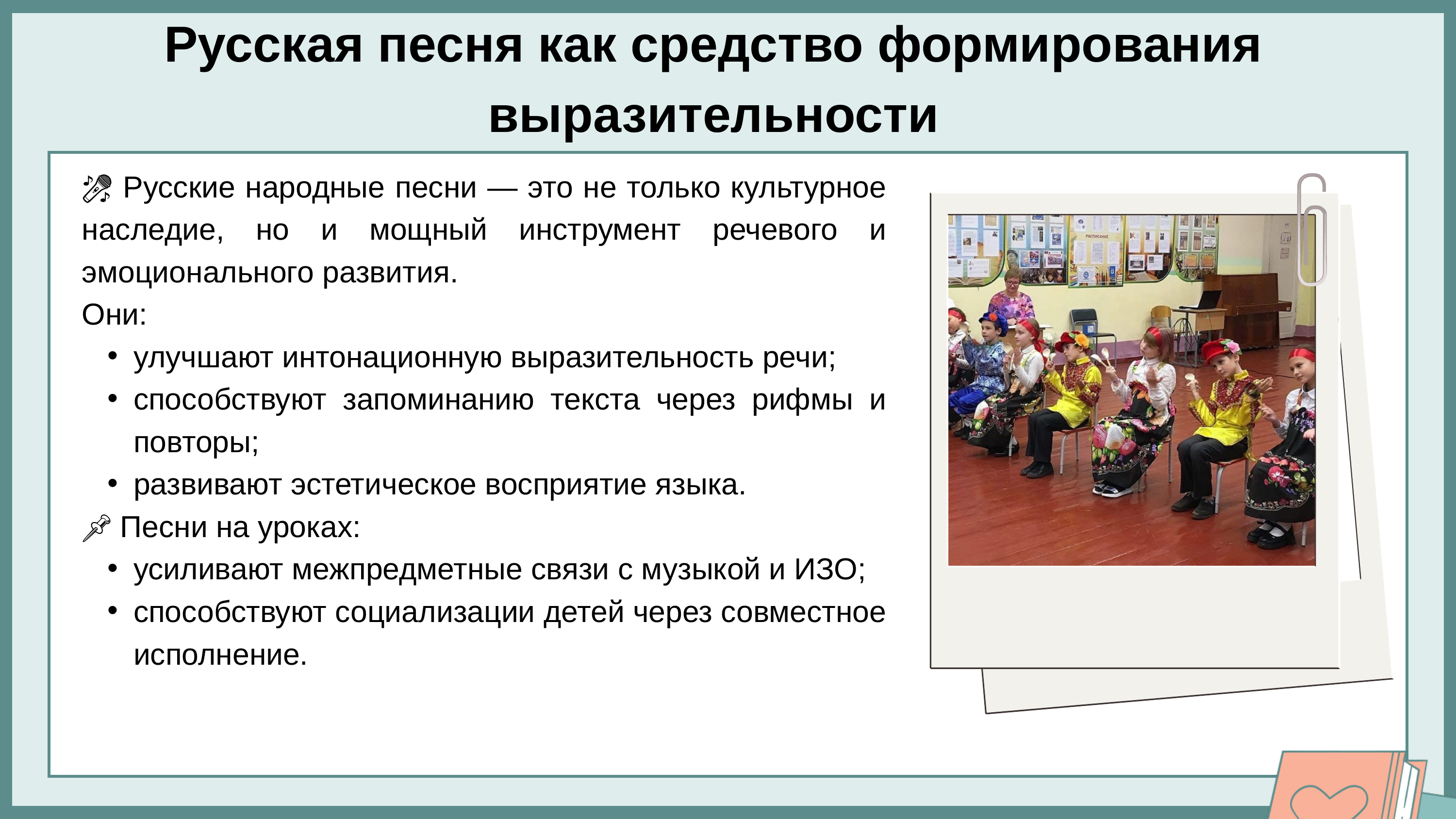

Русская песня как средство формирования выразительности

🎤 Русские народные песни — это не только культурное наследие, но и мощный инструмент речевого и эмоционального развития.
Они:
улучшают интонационную выразительность речи;
способствуют запоминанию текста через рифмы и повторы;
развивают эстетическое восприятие языка.
📌 Песни на уроках:
усиливают межпредметные связи с музыкой и ИЗО;
способствуют социализации детей через совместное исполнение.